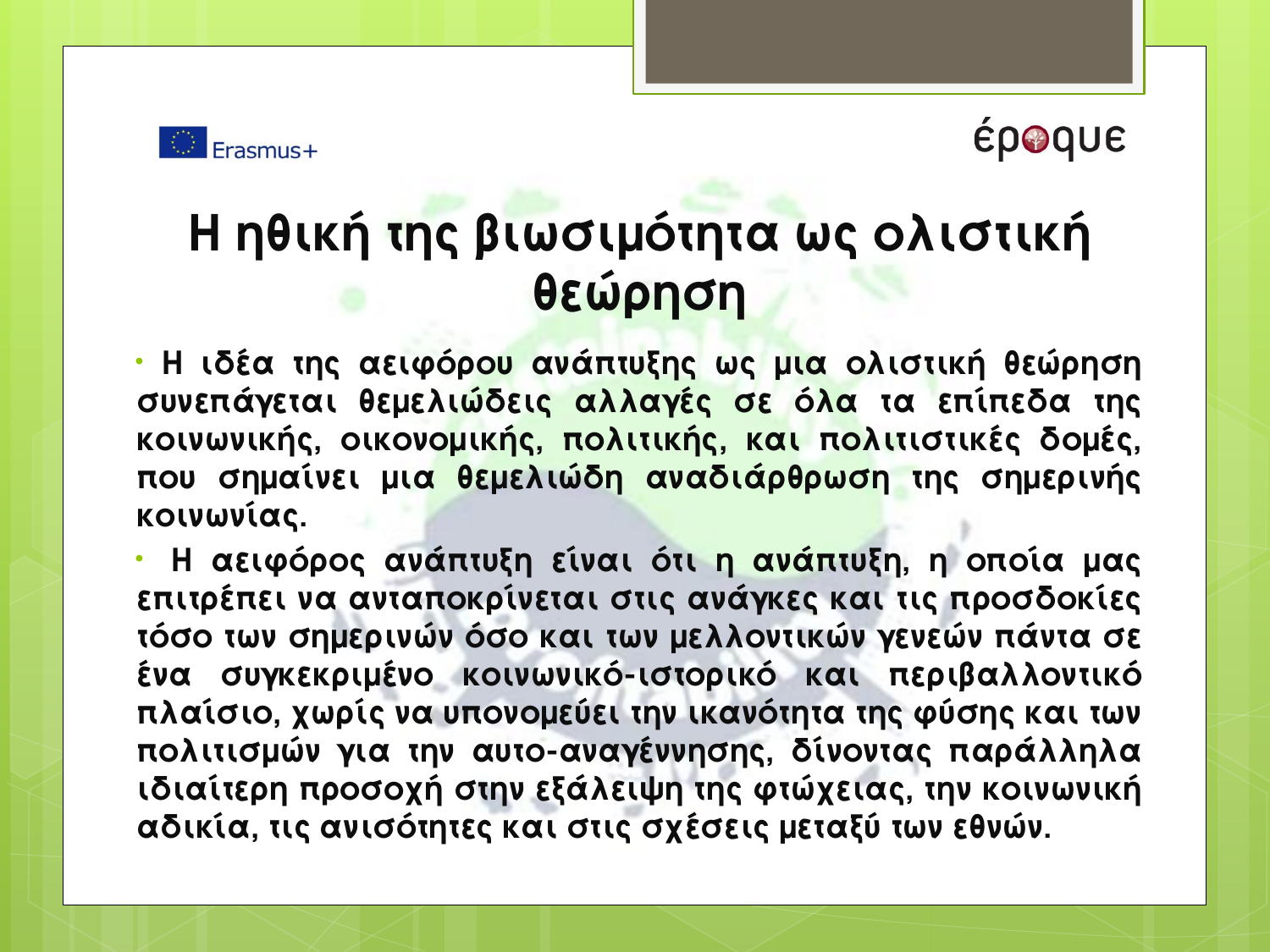

# Η ηθική της βιωσιμότητα ως ολιστική θεώρηση
 Η ιδέα της αειφόρου ανάπτυξης ως μια ολιστική θεώρηση συνεπάγεται θεμελιώδεις αλλαγές σε όλα τα επίπεδα της κοινωνικής, οικονομικής, πολιτικής, και πολιτιστικές δομές, που σημαίνει μια θεμελιώδη αναδιάρθρωση της σημερινής κοινωνίας.
  Η αειφόρος ανάπτυξη είναι ότι η ανάπτυξη, η οποία μας επιτρέπει να ανταποκρίνεται στις ανάγκες και τις προσδοκίες τόσο των σημερινών όσο και των μελλοντικών γενεών πάντα σε ένα συγκεκριμένο κοινωνικό-ιστορικό και περιβαλλοντικό πλαίσιο, χωρίς να υπονομεύει την ικανότητα της φύσης και των πολιτισμών για την αυτο-αναγέννησης, δίνοντας παράλληλα ιδιαίτερη προσοχή στην εξάλειψη της φτώχειας, την κοινωνική αδικία, τις ανισότητες και στις σχέσεις μεταξύ των εθνών.